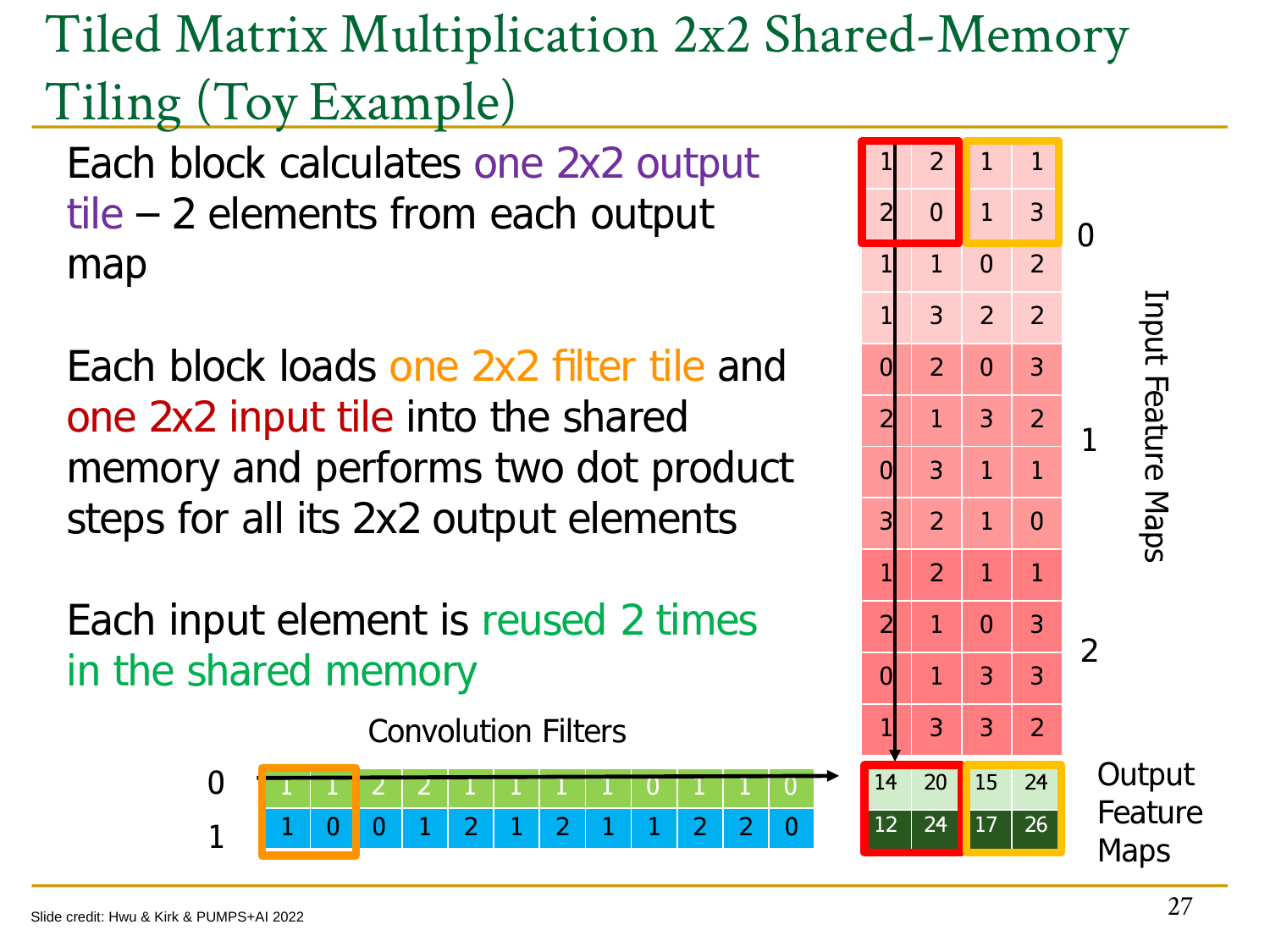

# Tiled Matrix Multiplication 2x2 Shared-Memory Tiling (Toy Example)
Each block calculates one 2x2 output tile – 2 elements from each output map

Each block loads one 2x2 filter tile and one 2x2 input tile into the shared memory and performs two dot product steps for all its 2x2 output elements

Each input element is reused 2 times in the shared memory
| 1 | 2 | 1 | 1 |
| --- | --- | --- | --- |
| 2 | 0 | 1 | 3 |
| 1 | 1 | 0 | 2 |
| 1 | 3 | 2 | 2 |
| 0 | 2 | 0 | 3 |
| 2 | 1 | 3 | 2 |
| 0 | 3 | 1 | 1 |
| 3 | 2 | 1 | 0 |
| 1 | 2 | 1 | 1 |
| 2 | 1 | 0 | 3 |
| 0 | 1 | 3 | 3 |
| 1 | 3 | 3 | 2 |

0
Input Feature Maps
1
2
Convolution Filters
Output Feature Maps
0

| 14 | 20 | 15 | 24 |
| --- | --- | --- | --- |
| 12 | 24 | 17 | 26 |

| 1 | 1 | 2 | 2 | 1 | 1 | 1 | 1 | 0 | 1 | 1 | 0 |
| --- | --- | --- | --- | --- | --- | --- | --- | --- | --- | --- | --- |
| 1 | 0 | 0 | 1 | 2 | 1 | 2 | 1 | 1 | 2 | 2 | 0 |
1
27
Slide credit: Hwu & Kirk & PUMPS+AI 2022